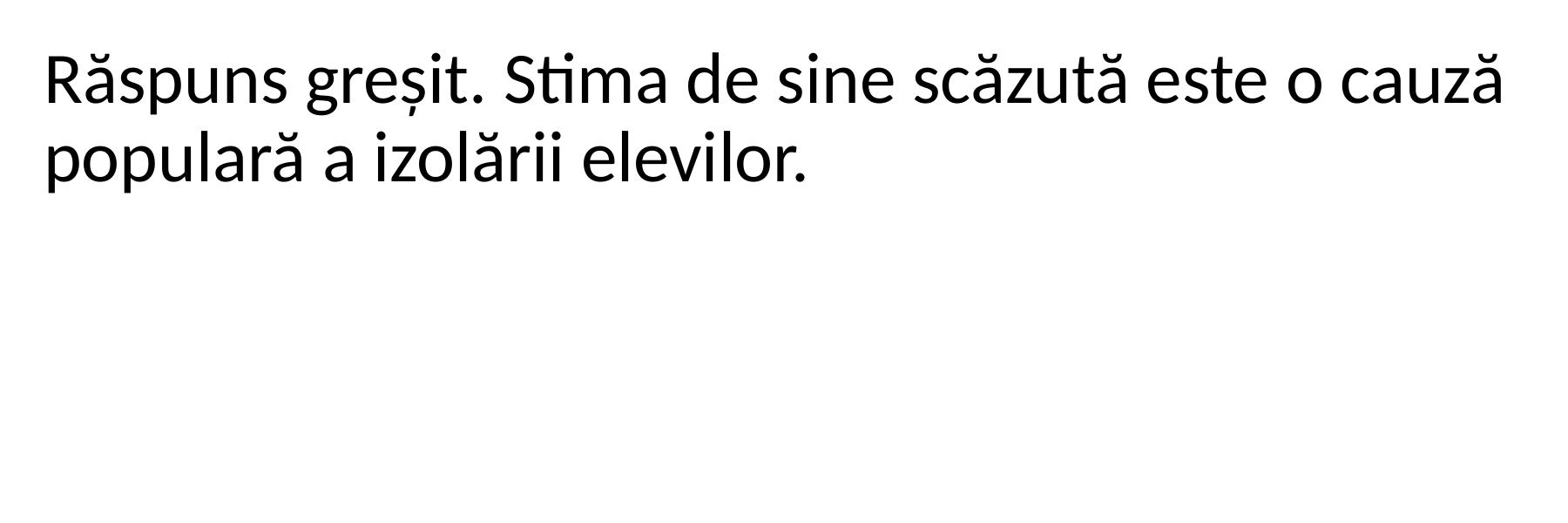

Răspuns greșit. Stima de sine scăzută este o cauză populară a izolării elevilor.